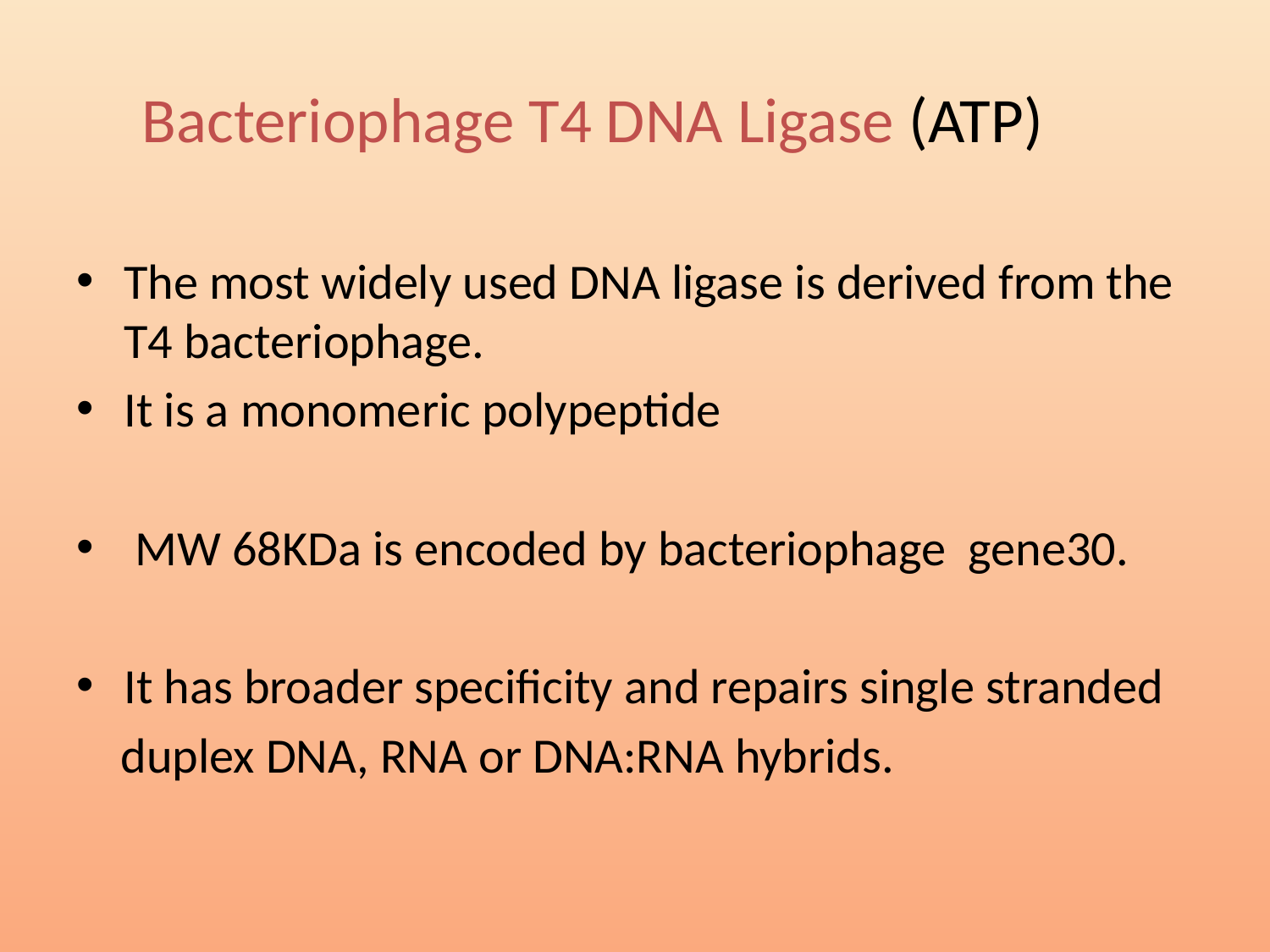

# Bacteriophage T4 DNA Ligase (ATP)
The most widely used DNA ligase is derived from the T4 bacteriophage.
It is a monomeric polypeptide

 MW 68KDa is encoded by bacteriophage  gene30.

It has broader specificity and repairs single stranded
    duplex DNA, RNA or DNA:RNA hybrids.

.